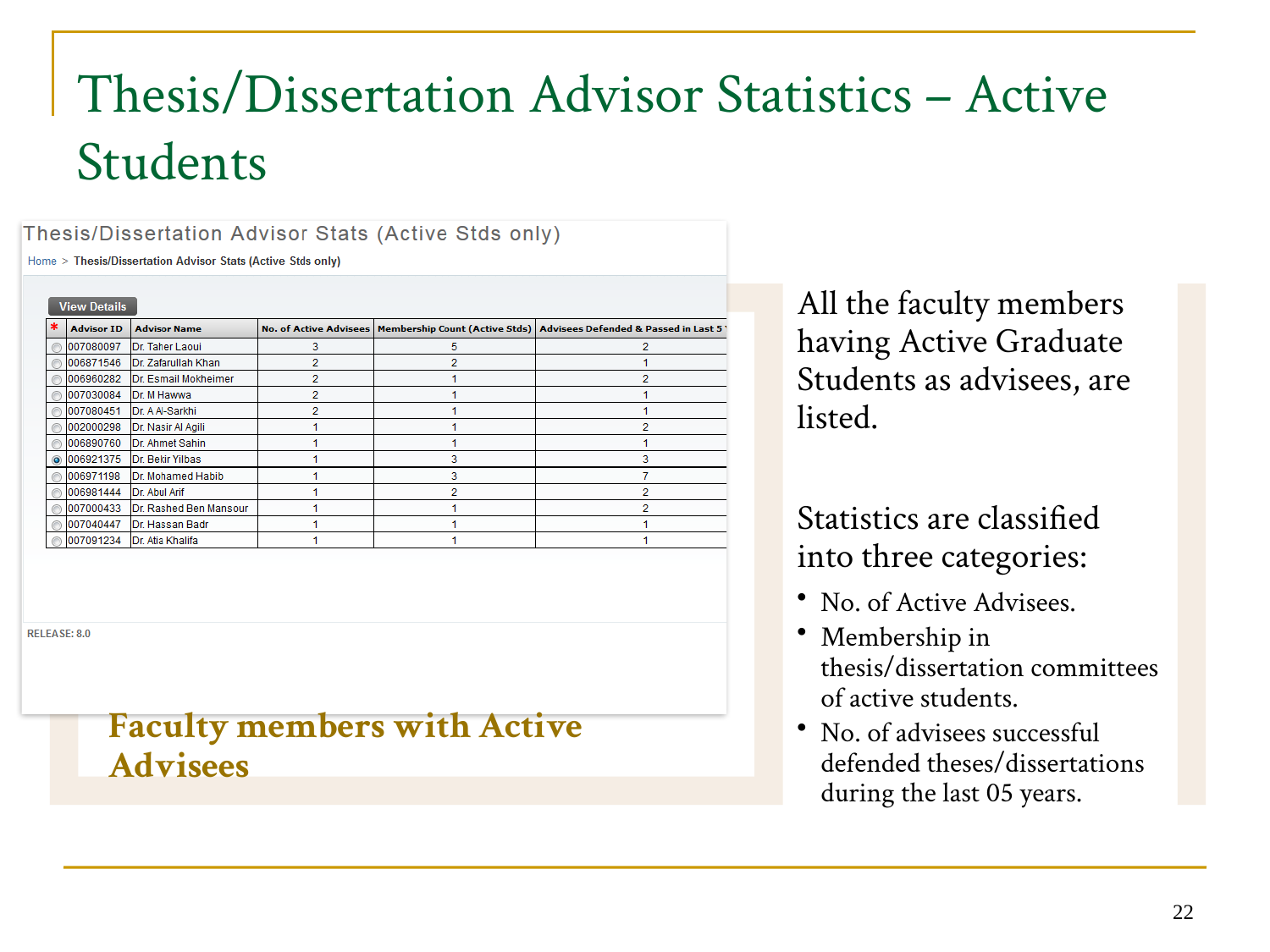

# Thesis/Dissertation Advisor Statistics – Active Students
Faculty members with Active Advisees
All the faculty members having Active Graduate Students as advisees, are listed.

Statistics are classified into three categories:
No. of Active Advisees.
Membership in thesis/dissertation committees of active students.
No. of advisees successful defended theses/dissertations during the last 05 years.
22